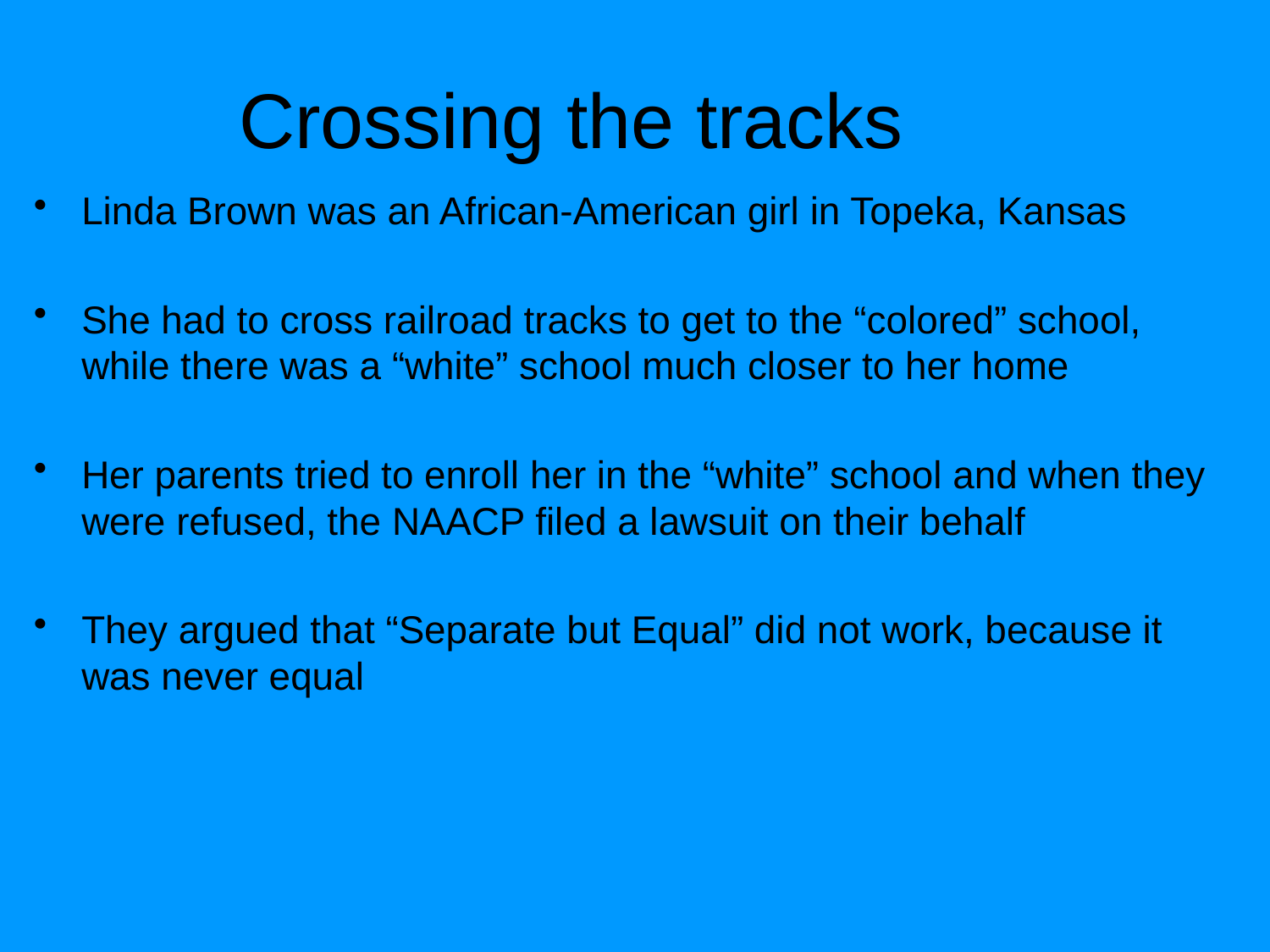

Crossing the tracks
Linda Brown was an African-American girl in Topeka, Kansas

She had to cross railroad tracks to get to the “colored” school, while there was a “white” school much closer to her home

Her parents tried to enroll her in the “white” school and when they were refused, the NAACP filed a lawsuit on their behalf

They argued that “Separate but Equal” did not work, because it was never equal